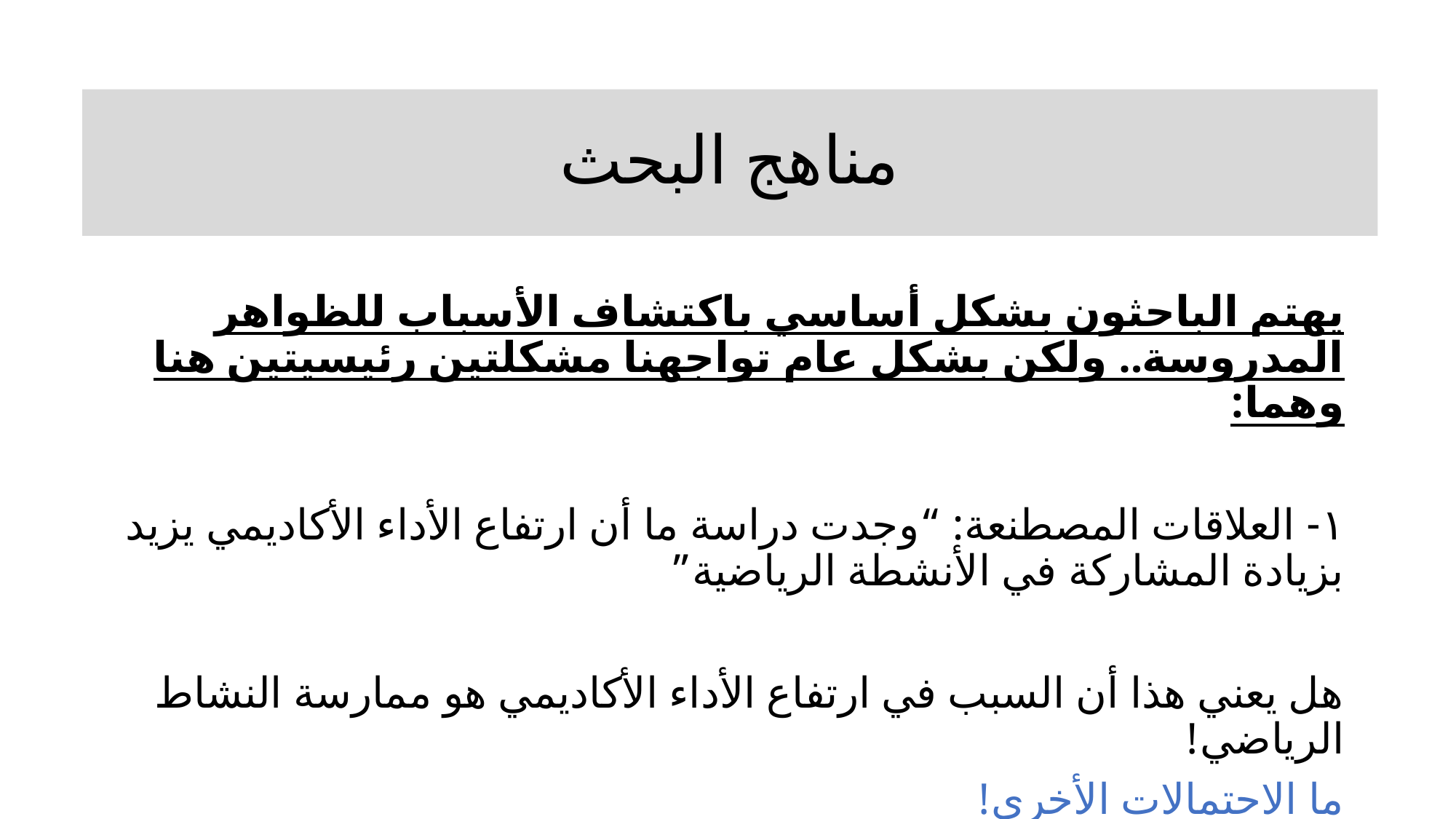

# مناهج البحث

يهتم الباحثون بشكل أساسي باكتشاف الأسباب للظواهر المدروسة.. ولكن بشكل عام تواجهنا مشكلتين رئيسيتين هنا وهما:

١- العلاقات المصطنعة: “وجدت دراسة ما أن ارتفاع الأداء الأكاديمي يزيد بزيادة المشاركة في الأنشطة الرياضية”

هل يعني هذا أن السبب في ارتفاع الأداء الأكاديمي هو ممارسة النشاط الرياضي!
ما الاحتمالات الأخرى!